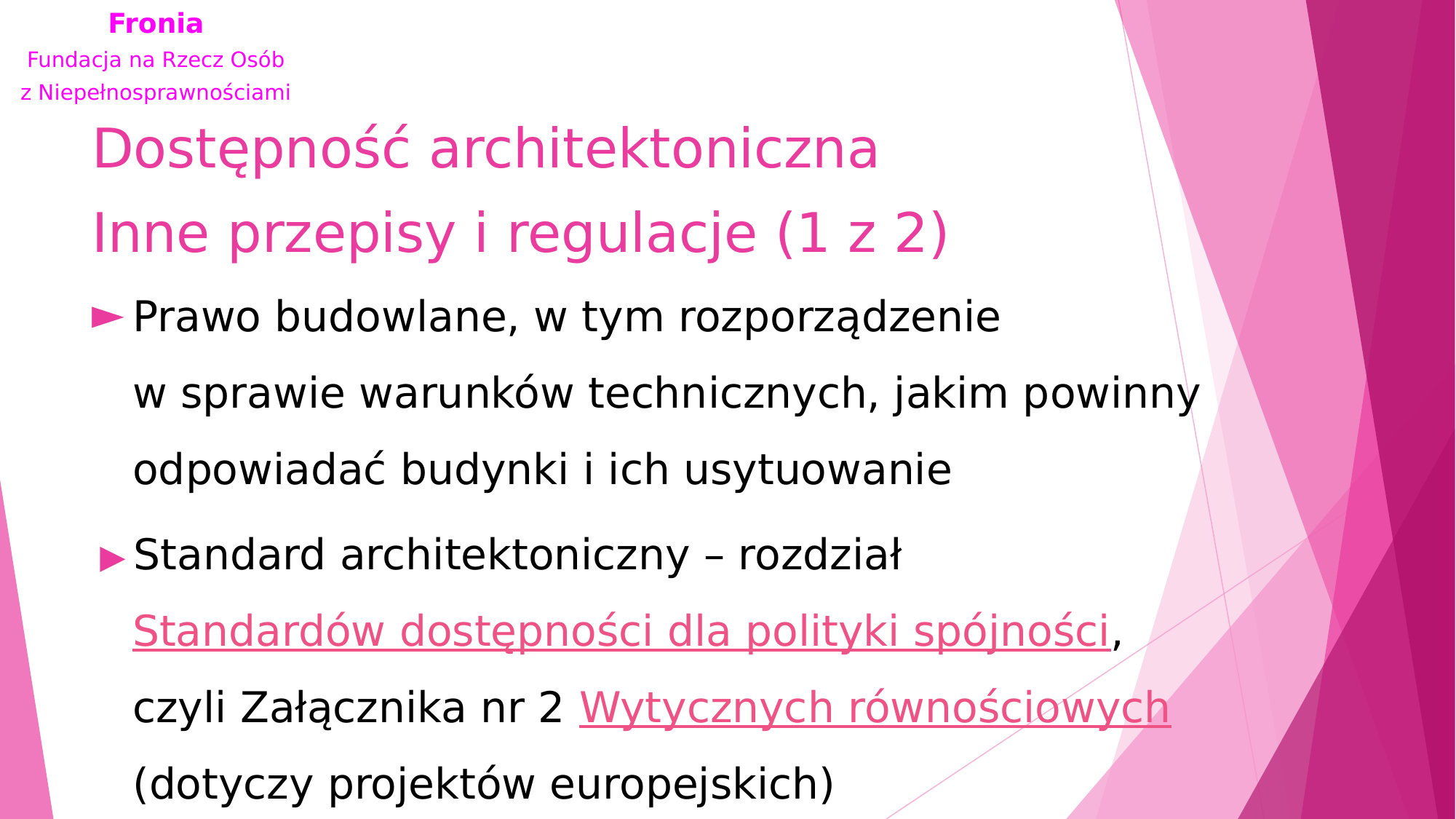

# Dostępność architektoniczna Inne przepisy i regulacje (1 z 2)
Prawo budowlane, w tym rozporządzenie w sprawie warunków technicznych, jakim powinny odpowiadać budynki i ich usytuowanie
Standard architektoniczny – rozdział Standardów dostępności dla polityki spójności, czyli Załącznika nr 2 Wytycznych równościowych (dotyczy projektów europejskich)